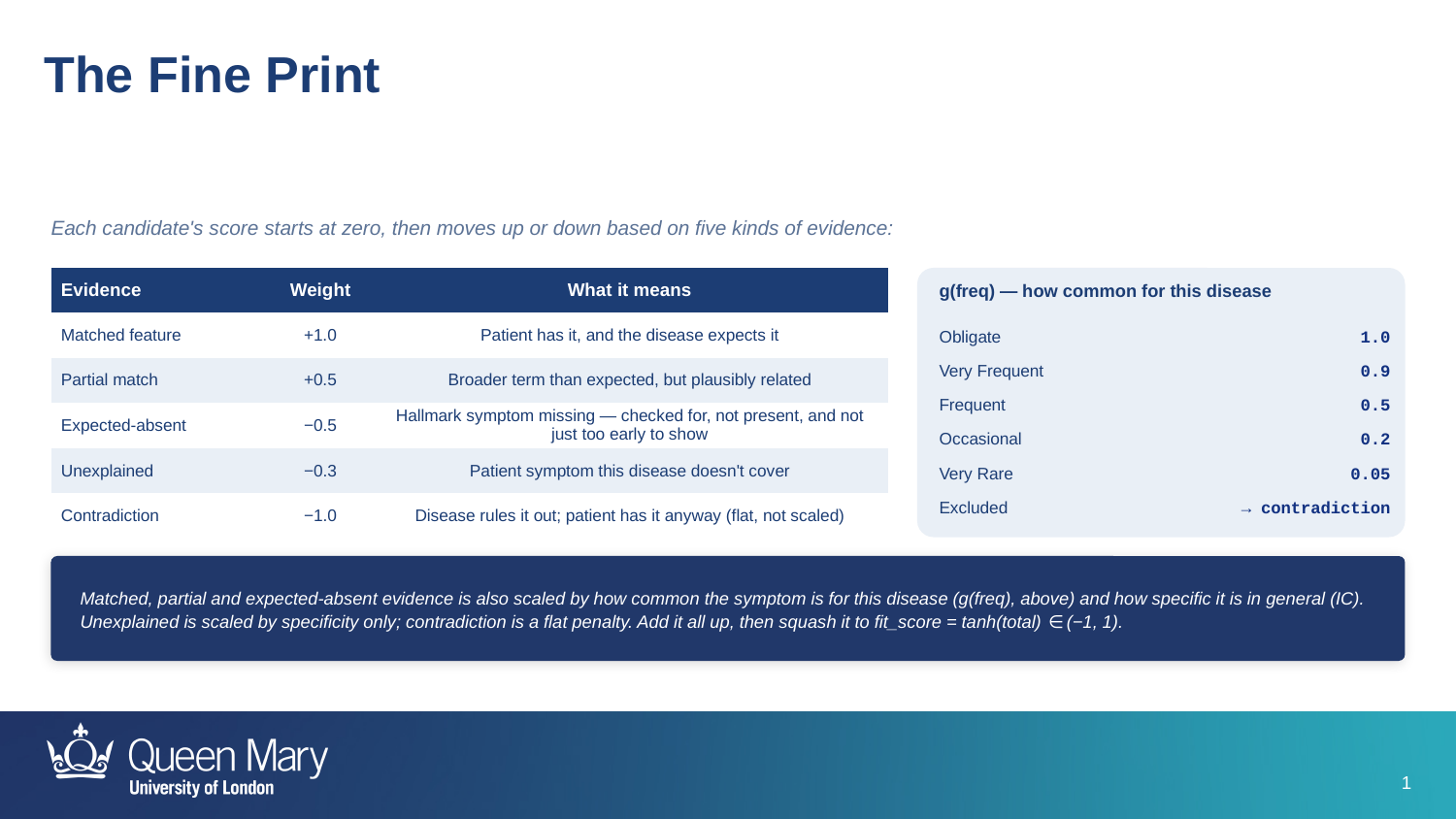

The Fine Print
Each candidate's score starts at zero, then moves up or down based on five kinds of evidence:
| Evidence | Weight | What it means |
| --- | --- | --- |
| Matched feature | +1.0 | Patient has it, and the disease expects it |
| Partial match | +0.5 | Broader term than expected, but plausibly related |
| Expected-absent | −0.5 | Hallmark symptom missing — checked for, not present, and not just too early to show |
| Unexplained | −0.3 | Patient symptom this disease doesn't cover |
| Contradiction | −1.0 | Disease rules it out; patient has it anyway (flat, not scaled) |

g(freq) — how common for this disease
Obligate
1.0
Very Frequent
0.9
Frequent
0.5
Occasional
0.2
Very Rare
0.05
Excluded
→ contradiction

Matched, partial and expected-absent evidence is also scaled by how common the symptom is for this disease (g(freq), above) and how specific it is in general (IC). Unexplained is scaled by specificity only; contradiction is a flat penalty. Add it all up, then squash it to fit_score = tanh(total) ∈ (−1, 1).